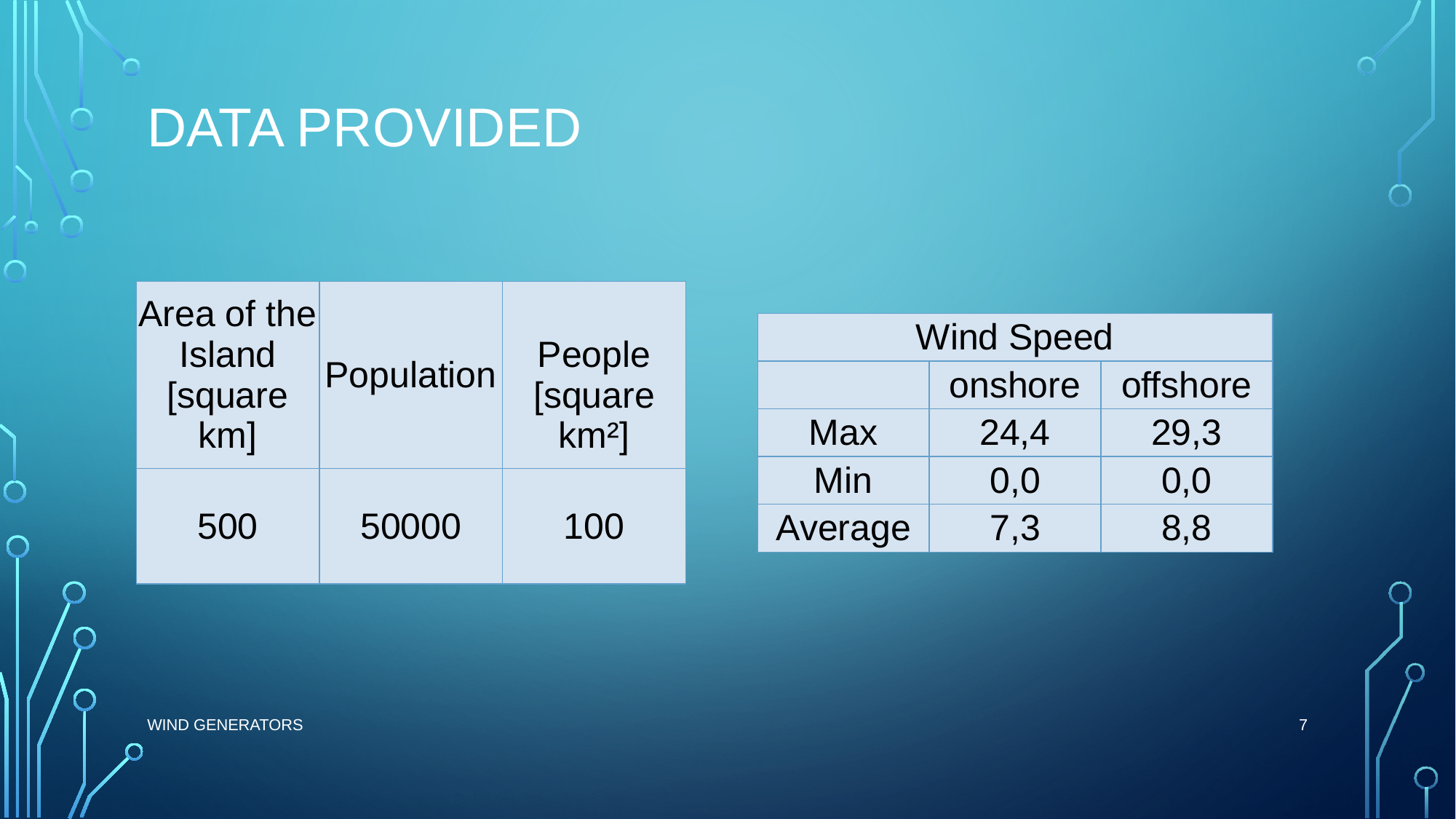

# Data Provided
| Area of the Island [square km] | Population | People [square km²] |
| --- | --- | --- |
| 500 | 50000 | 100 |
| Wind Speed |  |  |
| --- | --- | --- |
|  | onshore | offshore |
| Max | 24,4 | 29,3 |
| Min | 0,0 | 0,0 |
| Average | 7,3 | 8,8 |
7
Wind Generators